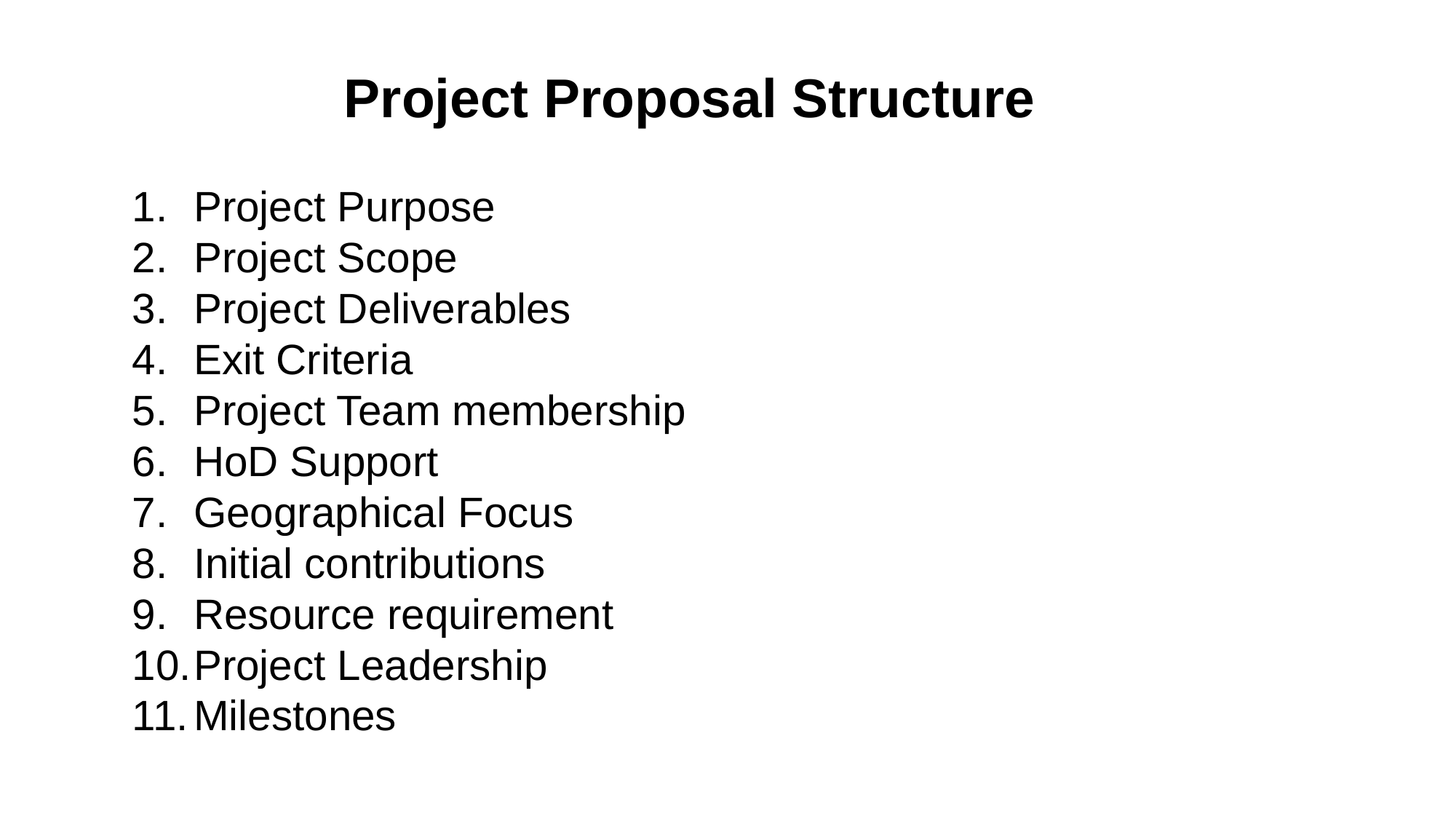

Project Proposal Structure
Project Purpose
Project Scope
Project Deliverables
Exit Criteria
Project Team membership
HoD Support
Geographical Focus
Initial contributions
Resource requirement
Project Leadership
Milestones